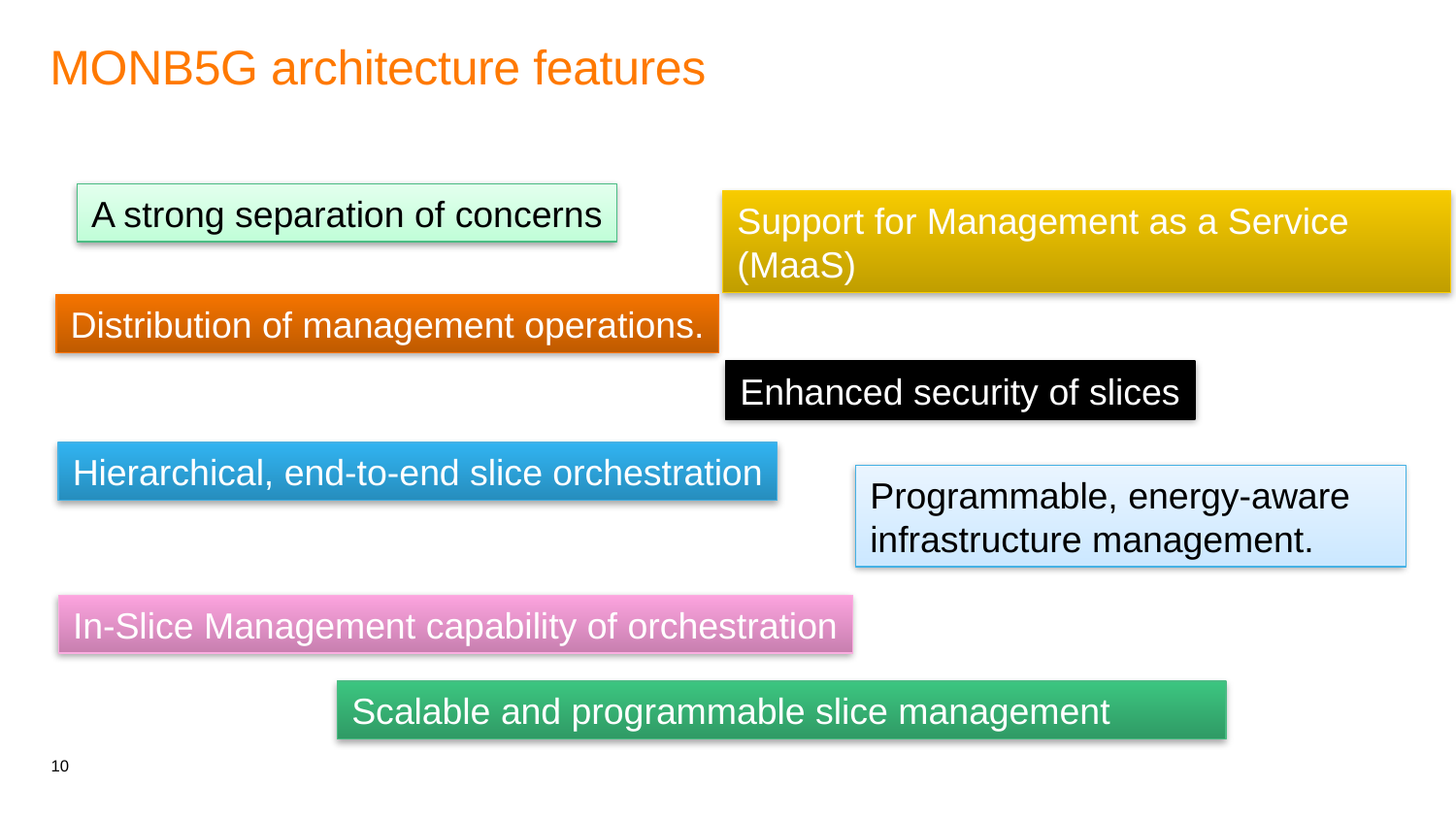

# MONB5G architecture features
A strong separation of concerns
Support for Management as a Service (MaaS)
Distribution of management operations.
Enhanced security of slices
Hierarchical, end-to-end slice orchestration
Programmable, energy-aware infrastructure management.
In-Slice Management capability of orchestration
Scalable and programmable slice management